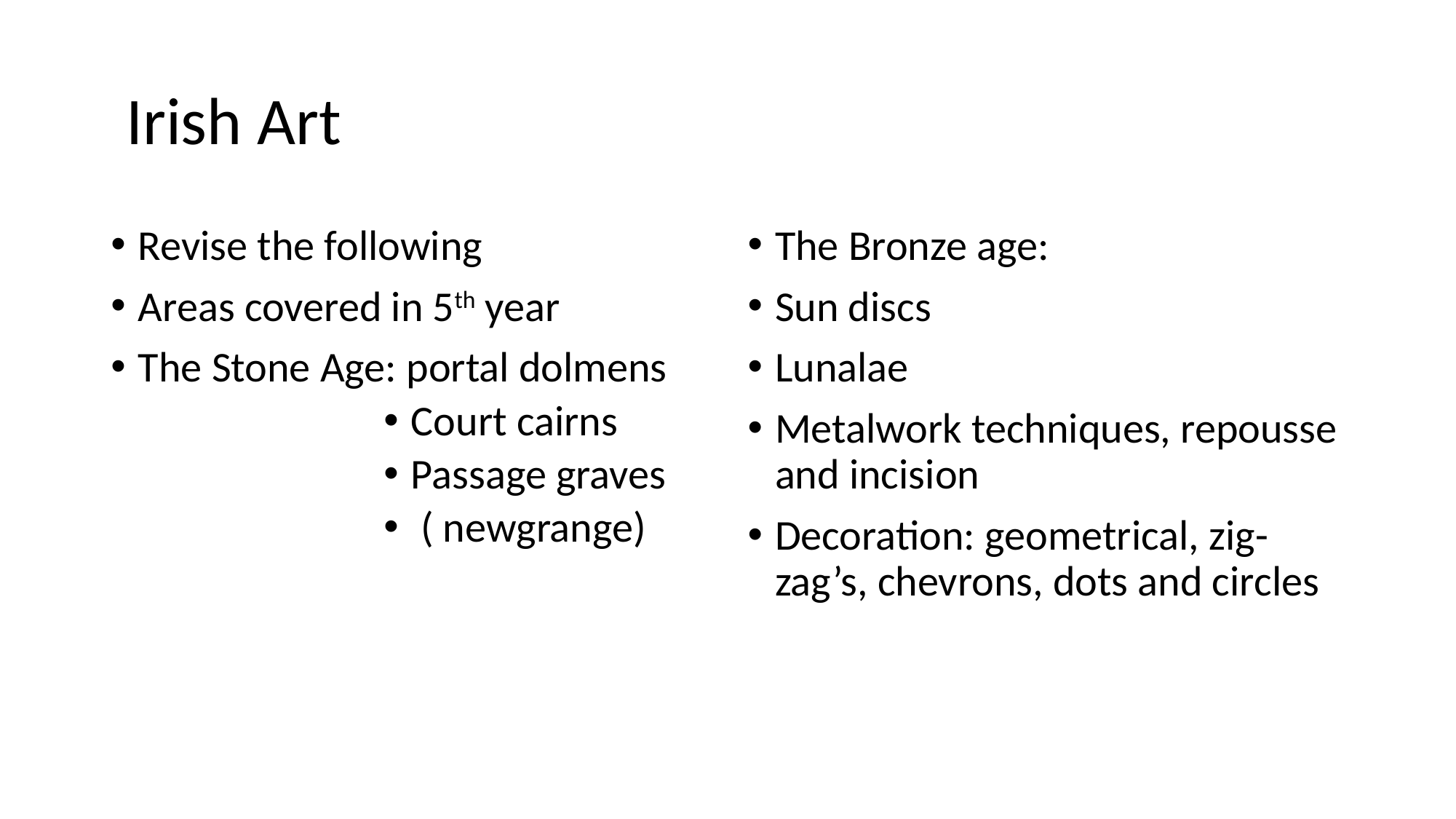

# Irish Art
Revise the following
Areas covered in 5th year
The Stone Age: portal dolmens
Court cairns
Passage graves
 ( newgrange)

The Bronze age:
Sun discs
Lunalae
Metalwork techniques, repousse and incision
Decoration: geometrical, zig-zag’s, chevrons, dots and circles